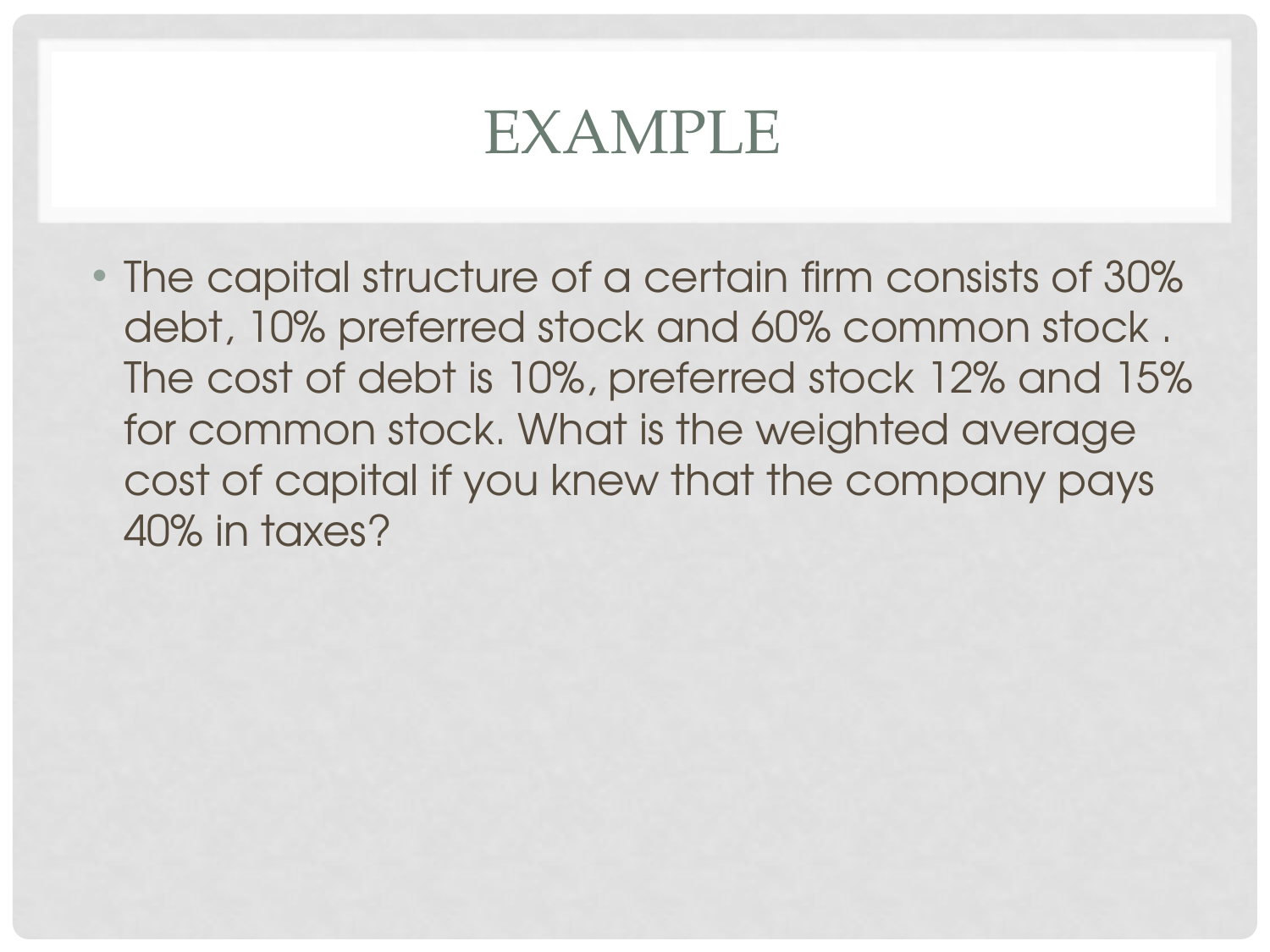

# Example
The capital structure of a certain firm consists of 30% debt, 10% preferred stock and 60% common stock . The cost of debt is 10%, preferred stock 12% and 15% for common stock. What is the weighted average cost of capital if you knew that the company pays 40% in taxes?